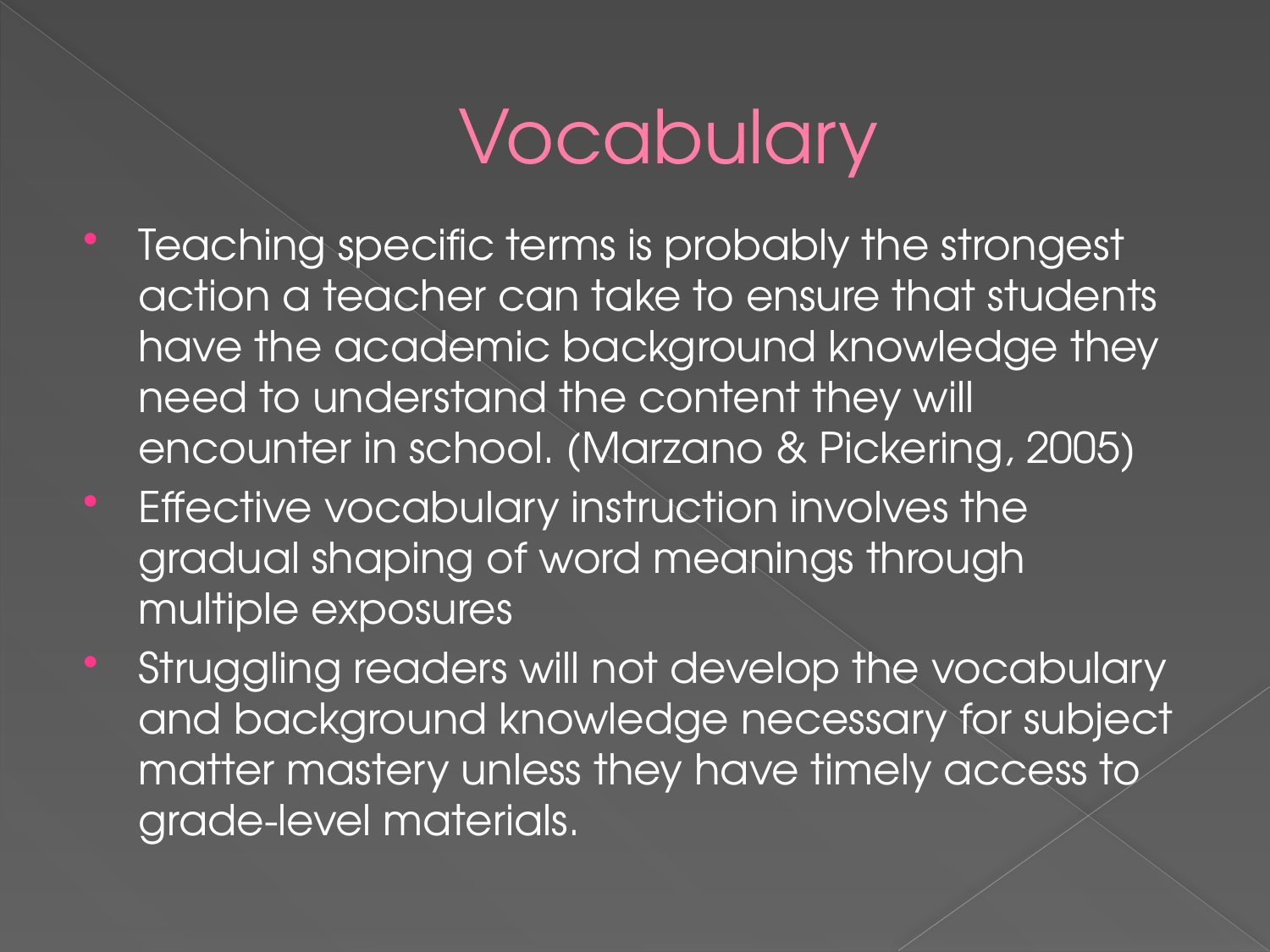

# Vocabulary
Teaching specific terms is probably the strongest action a teacher can take to ensure that students have the academic background knowledge they need to understand the content they will encounter in school. (Marzano & Pickering, 2005)
Effective vocabulary instruction involves the gradual shaping of word meanings through multiple exposures
Struggling readers will not develop the vocabulary and background knowledge necessary for subject matter mastery unless they have timely access to grade-level materials.